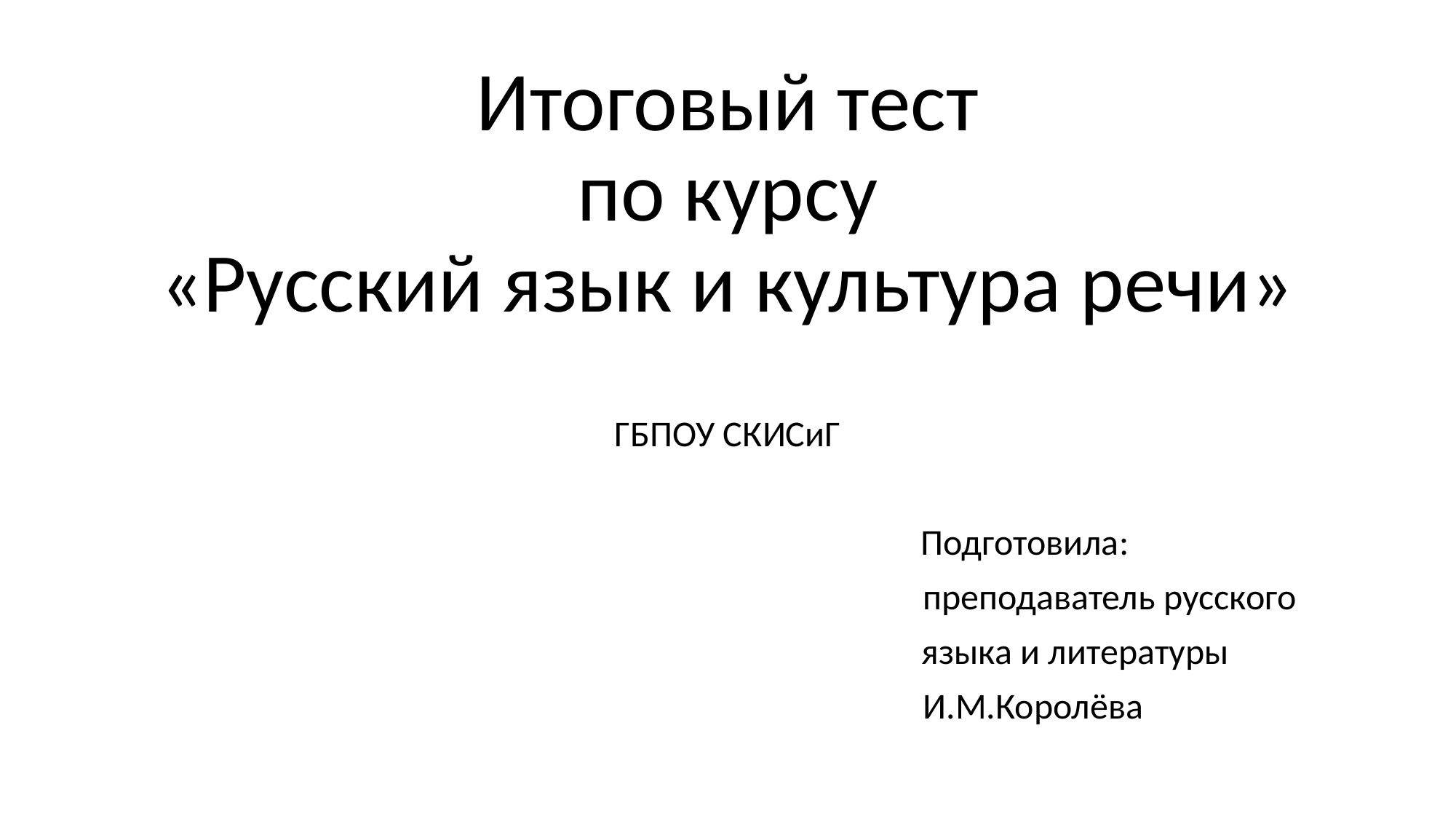

# Итоговый тест по курсу «Русский язык и культура речи»
ГБПОУ СКИСиГ

					      Подготовила:
							преподаватель русского
						     языка и литературы
					        И.М.Королёва